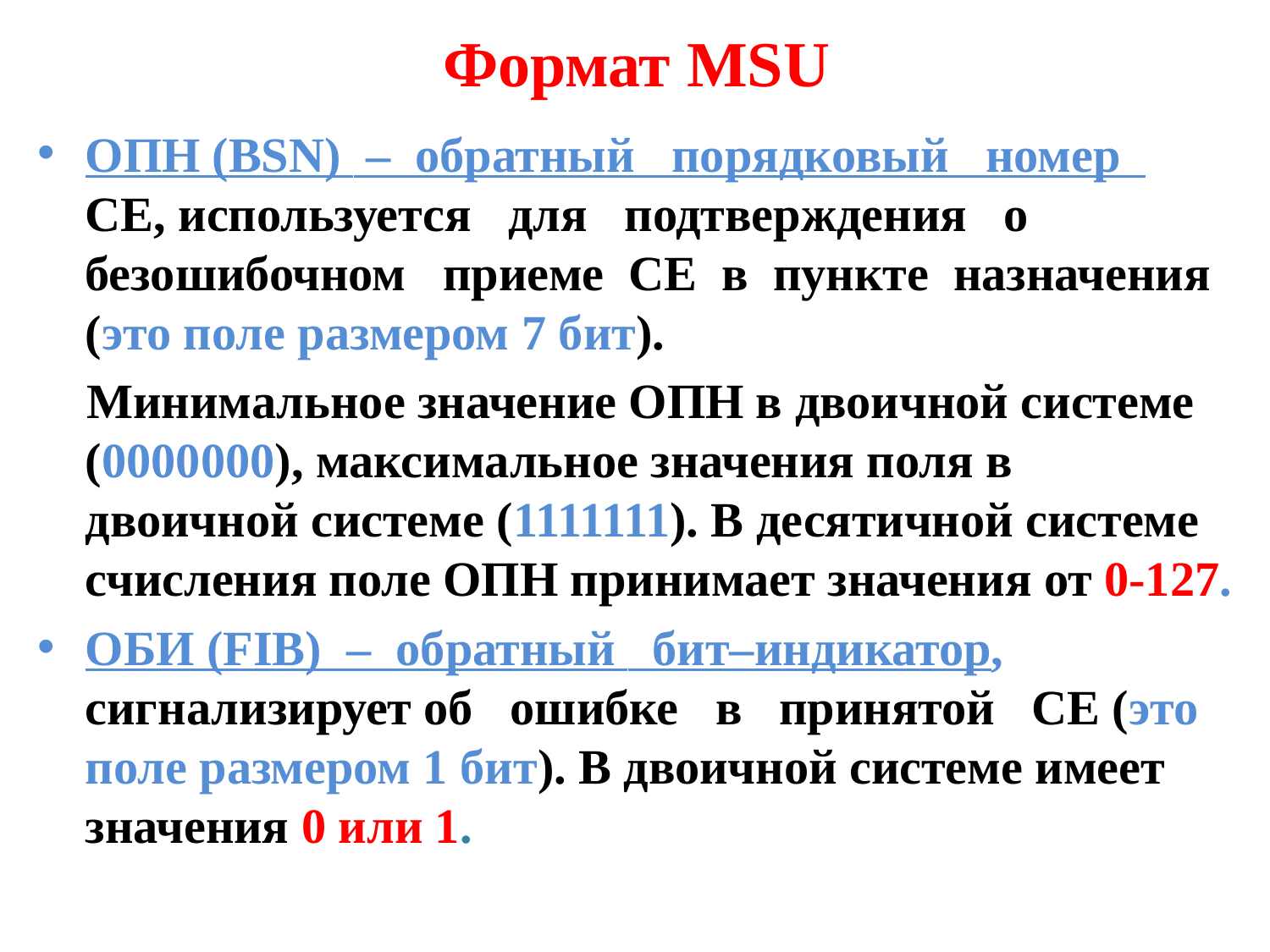

# Формат MSU
ОПН (BSN)  –  обратный   порядковый   номер   СЕ, используется   для   подтверждения   о безошибочном   приеме  СЕ  в  пункте  назначения (это поле размером 7 бит).
    Минимальное значение ОПН в двоичной системе (0000000), максимальное значения поля в двоичной системе (1111111). В десятичной системе счисления поле ОПН принимает значения от 0-127.
ОБИ (FIB)  –  обратный   бит–индикатор,   сигнализирует об   ошибке   в   принятой   СЕ (это поле размером 1 бит). В двоичной системе имеет значения 0 или 1.